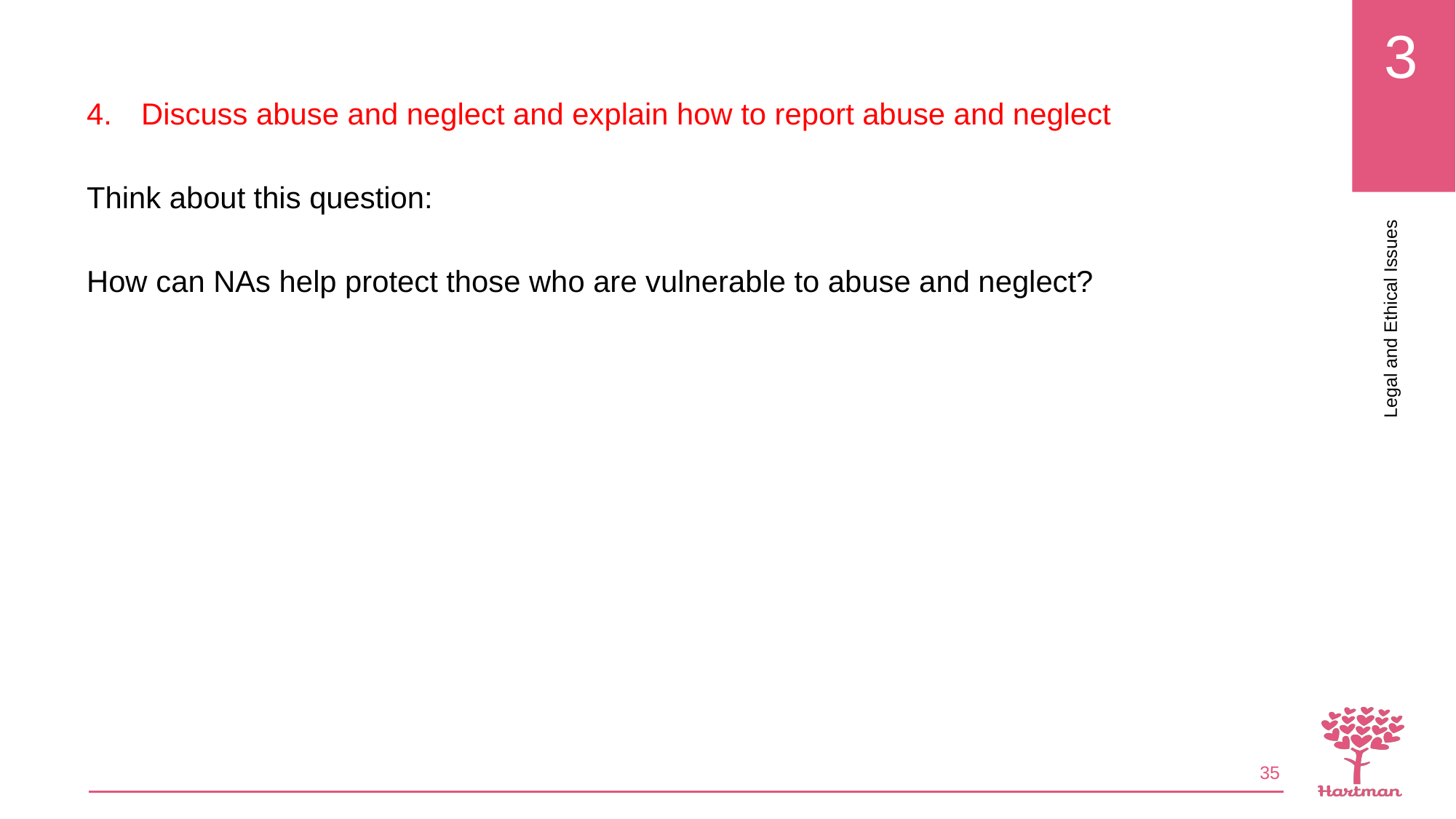

Discuss abuse and neglect and explain how to report abuse and neglect

Think about this question:

How can NAs help protect those who are vulnerable to abuse and neglect?

35